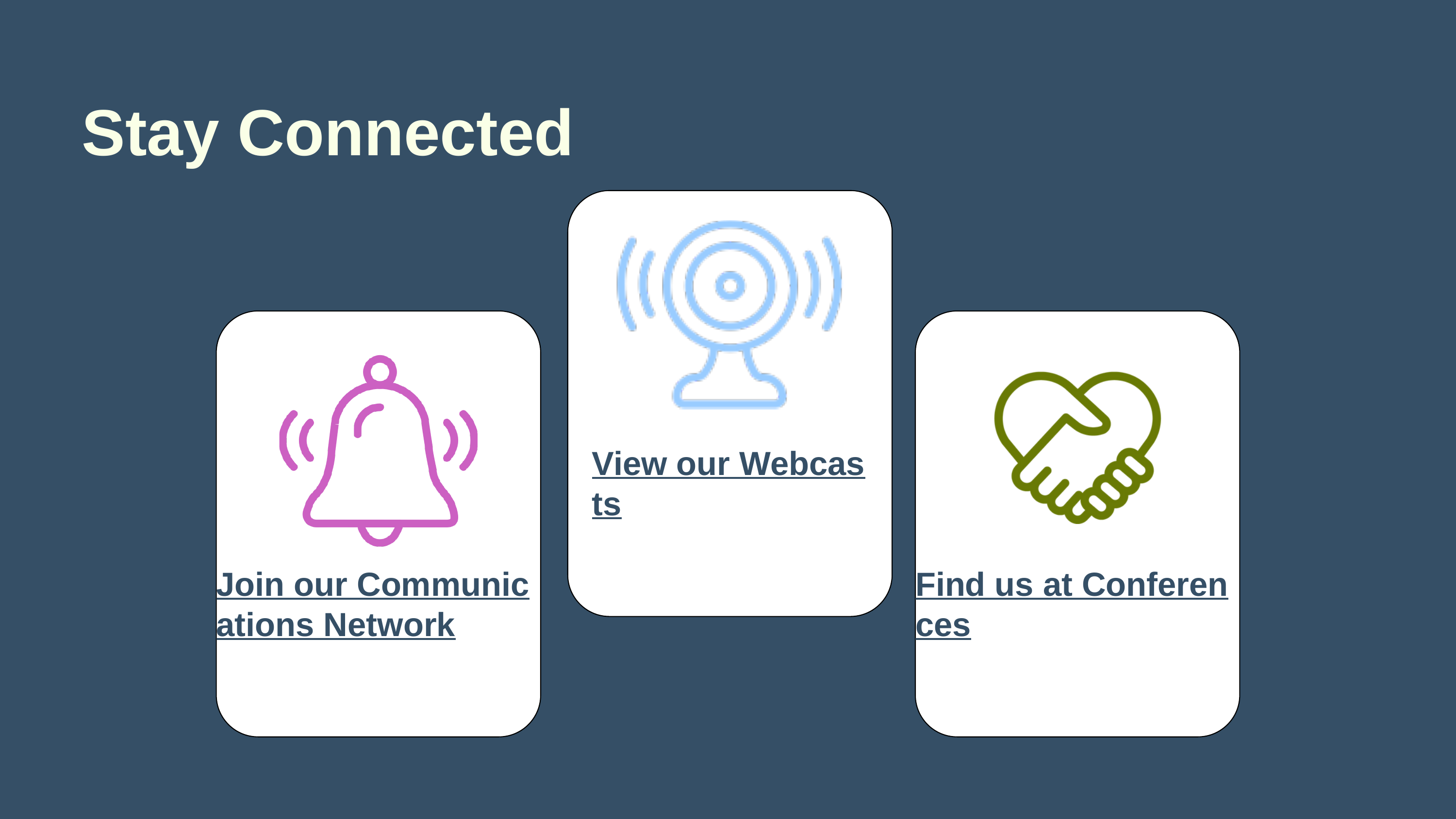

Stay Connected

View our Webcasts
Join our Communications Network
Find us at Conferences